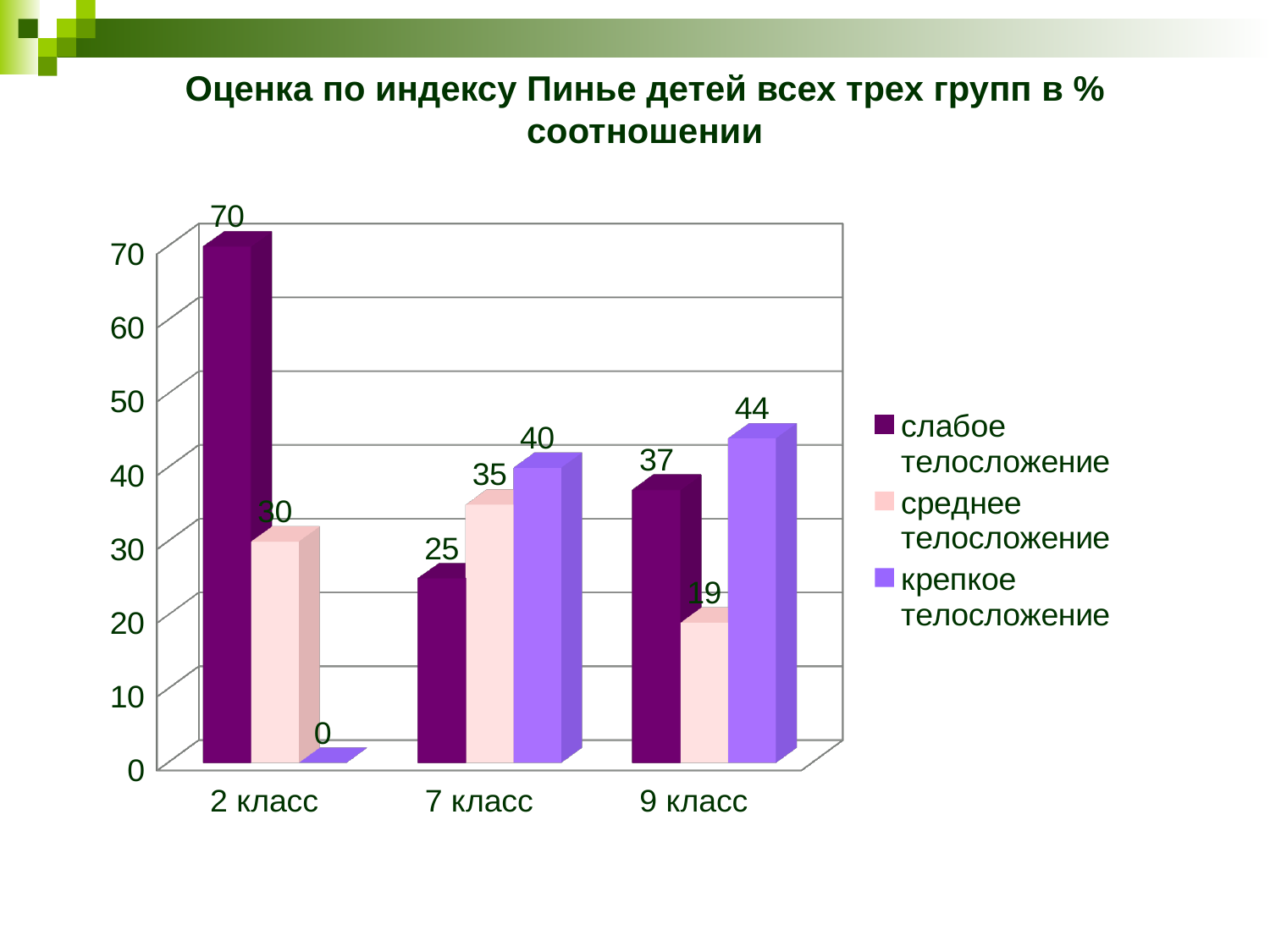

Оценка по индексу Пинье детей всех трех групп в % соотношении

[unsupported chart]